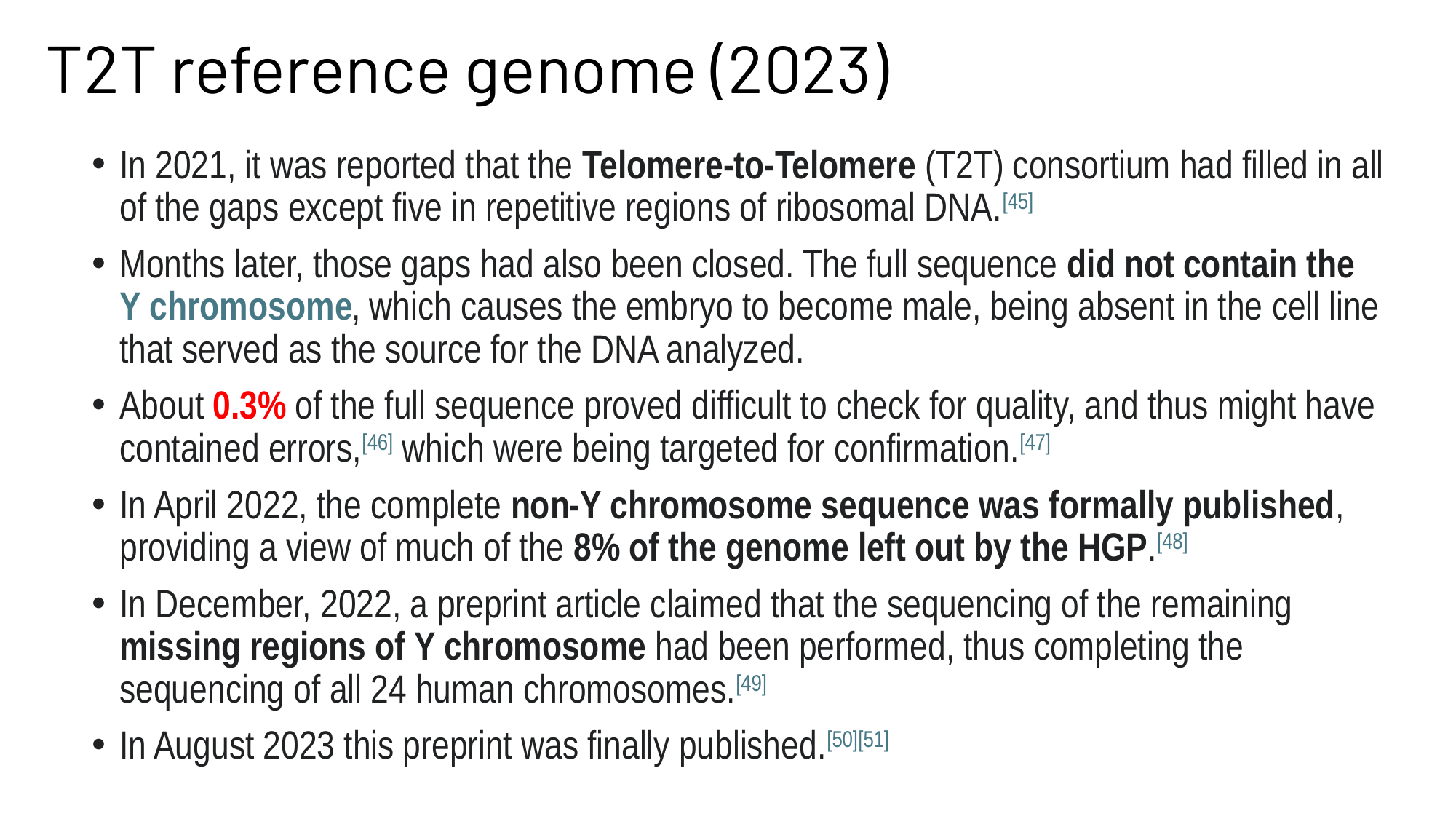

# T2T reference genome (2023)
In 2021, it was reported that the Telomere-to-Telomere (T2T) consortium had filled in all of the gaps except five in repetitive regions of ribosomal DNA.[45]
Months later, those gaps had also been closed. The full sequence did not contain the Y chromosome, which causes the embryo to become male, being absent in the cell line that served as the source for the DNA analyzed.
About 0.3% of the full sequence proved difficult to check for quality, and thus might have contained errors,[46] which were being targeted for confirmation.[47]
In April 2022, the complete non-Y chromosome sequence was formally published, providing a view of much of the 8% of the genome left out by the HGP.[48]
In December, 2022, a preprint article claimed that the sequencing of the remaining missing regions of Y chromosome had been performed, thus completing the sequencing of all 24 human chromosomes.[49]
In August 2023 this preprint was finally published.[50][51]